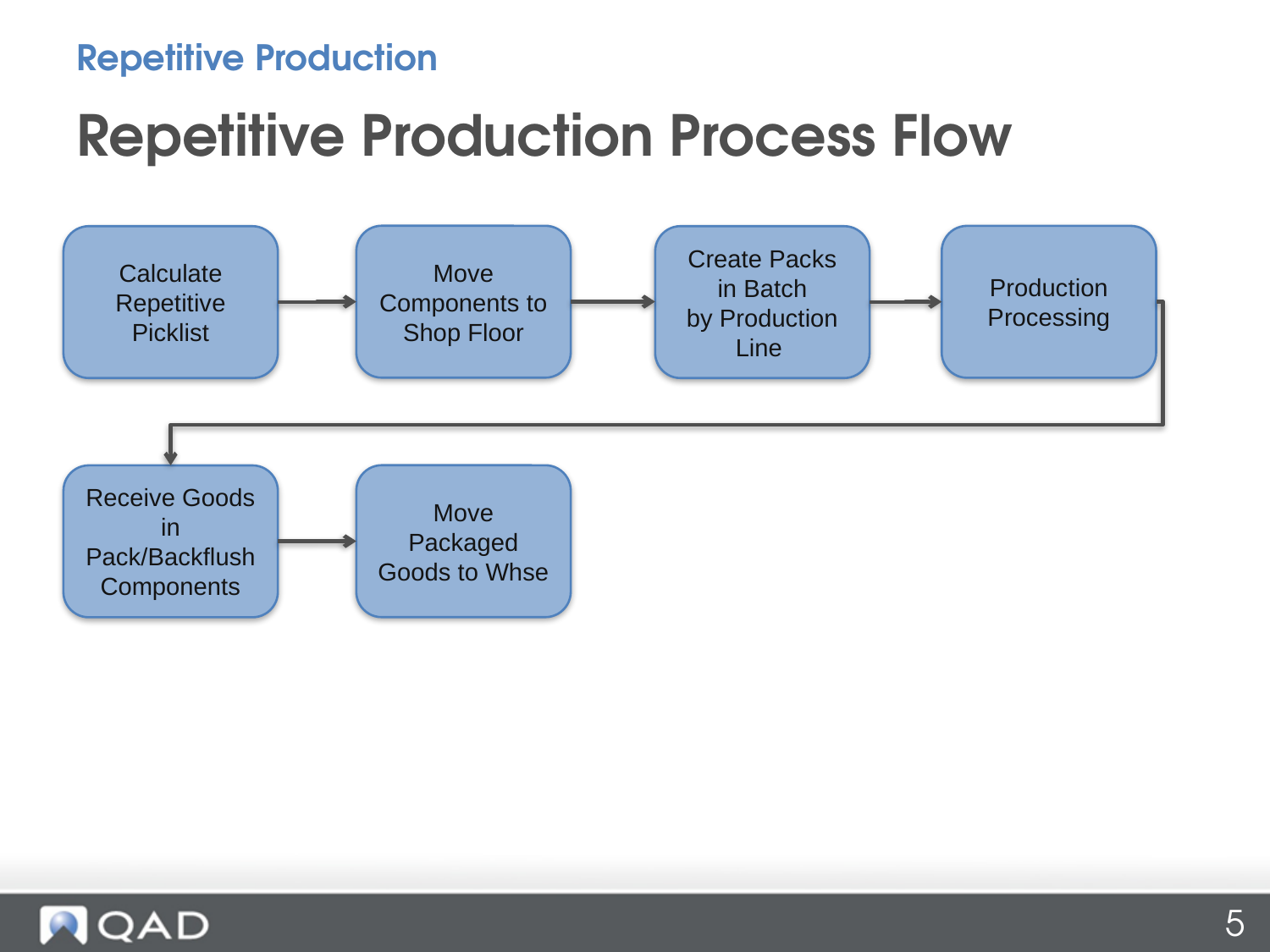

Repetitive Production
# Repetitive Production Process Flow
Move Components to Shop Floor
Production Processing
Calculate Repetitive Picklist
Create Packs in Batch
by Production Line
Move Packaged
Goods to Whse
Receive Goods in Pack/Backflush Components
5